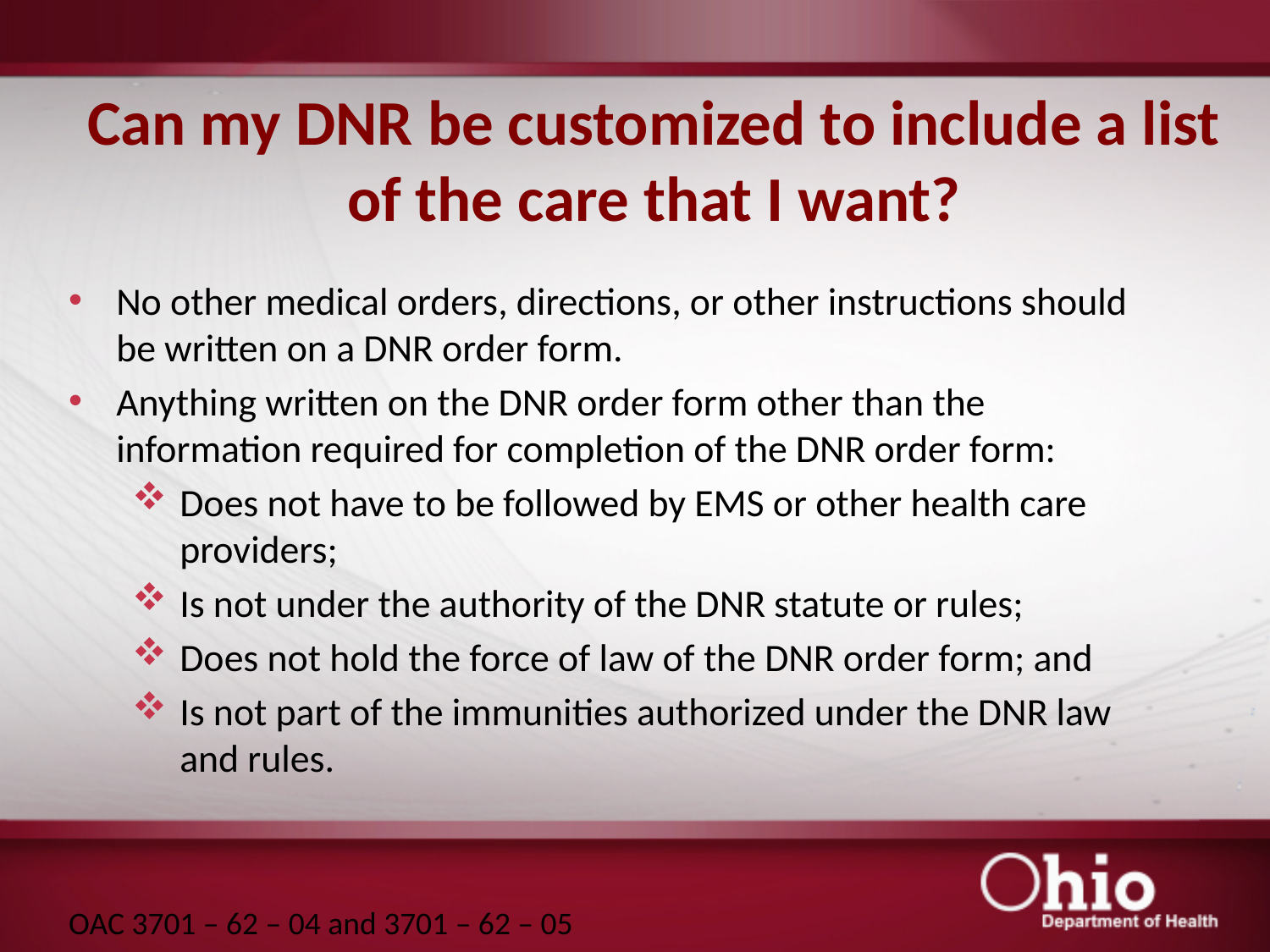

# Can my DNR be customized to include a list of the care that I want?

No other medical orders, directions, or other instructions should be written on a DNR order form.
Anything written on the DNR order form other than the information required for completion of the DNR order form:
Does not have to be followed by EMS or other health care providers;
Is not under the authority of the DNR statute or rules;
Does not hold the force of law of the DNR order form; and
Is not part of the immunities authorized under the DNR law and rules.

OAC 3701 – 62 – 04 and 3701 – 62 – 05